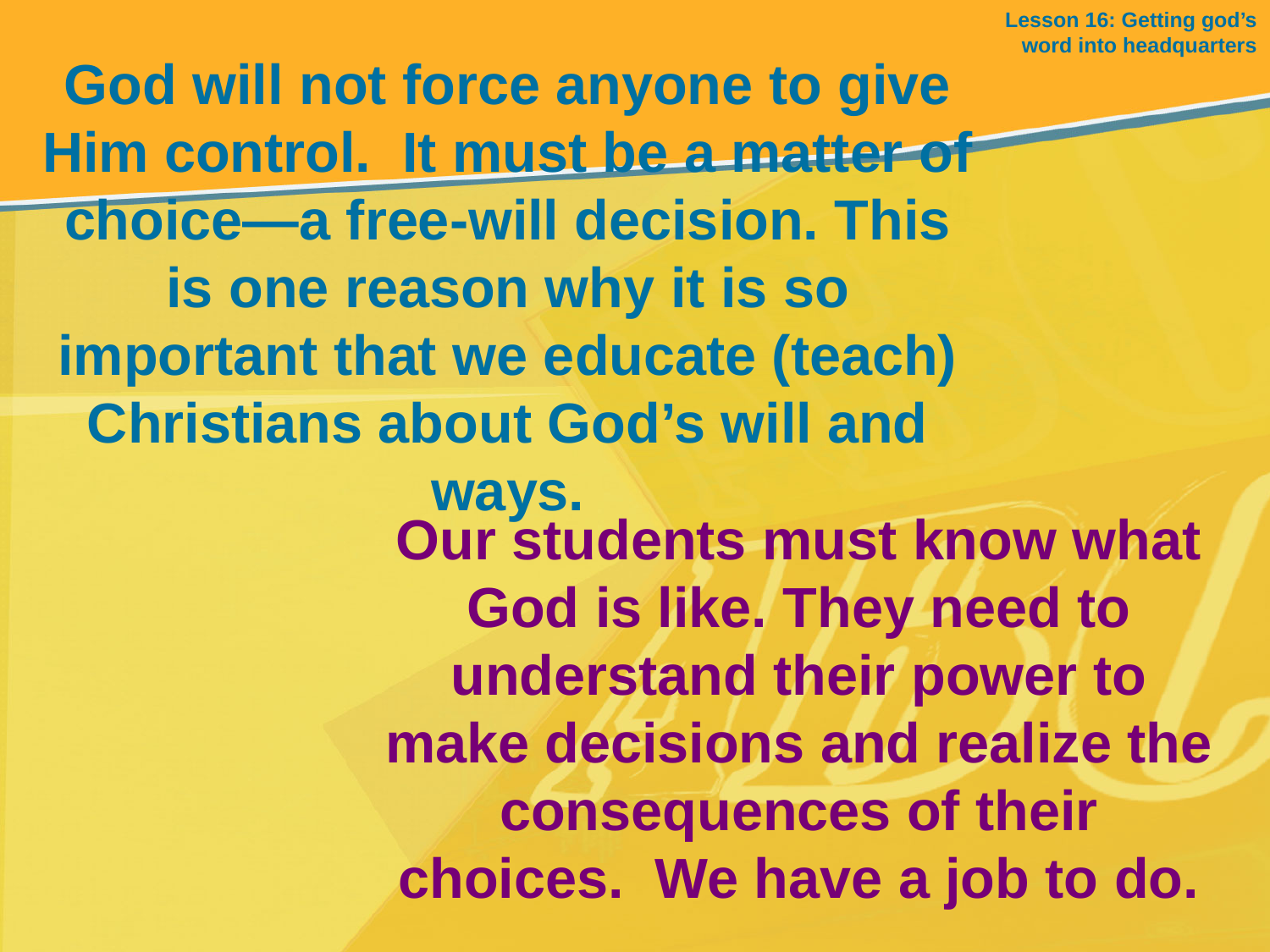

Lesson 16: Getting god’s word into headquarters
God will not force anyone to give Him control.  It must be a matter of choice—a free-will decision. This is one reason why it is so important that we educate (teach) Christians about God’s will and ways.
Our students must know what God is like. They need to understand their power to make decisions and realize the consequences of their choices.  We have a job to do.